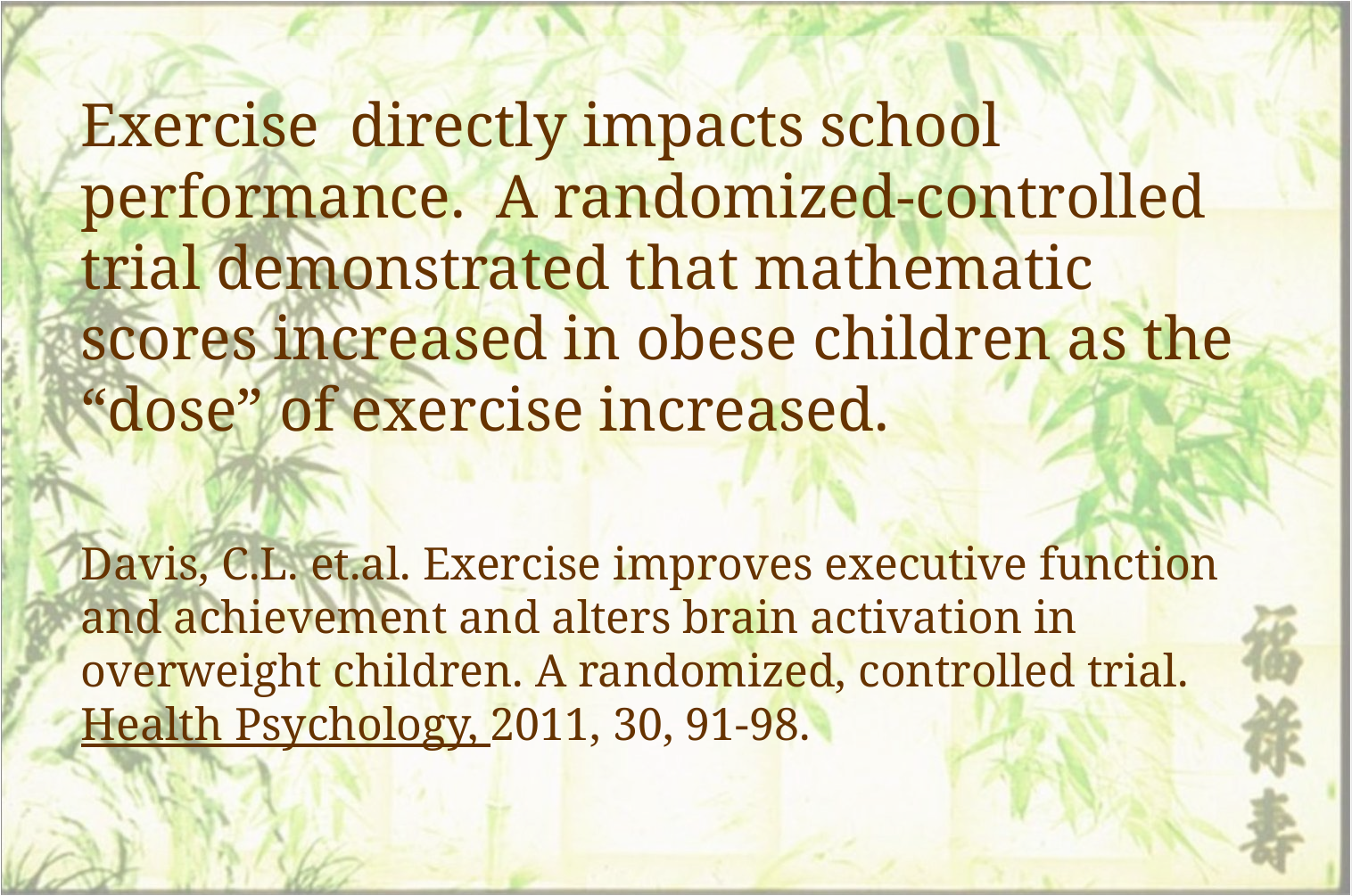

Exercise  directly impacts school performance.  A randomized-controlled trial demonstrated that mathematic scores increased in obese children as the “dose” of exercise increased.

Davis, C.L. et.al. Exercise improves executive function and achievement and alters brain activation in overweight children. A randomized, controlled trial. Health Psychology, 2011, 30, 91-98.